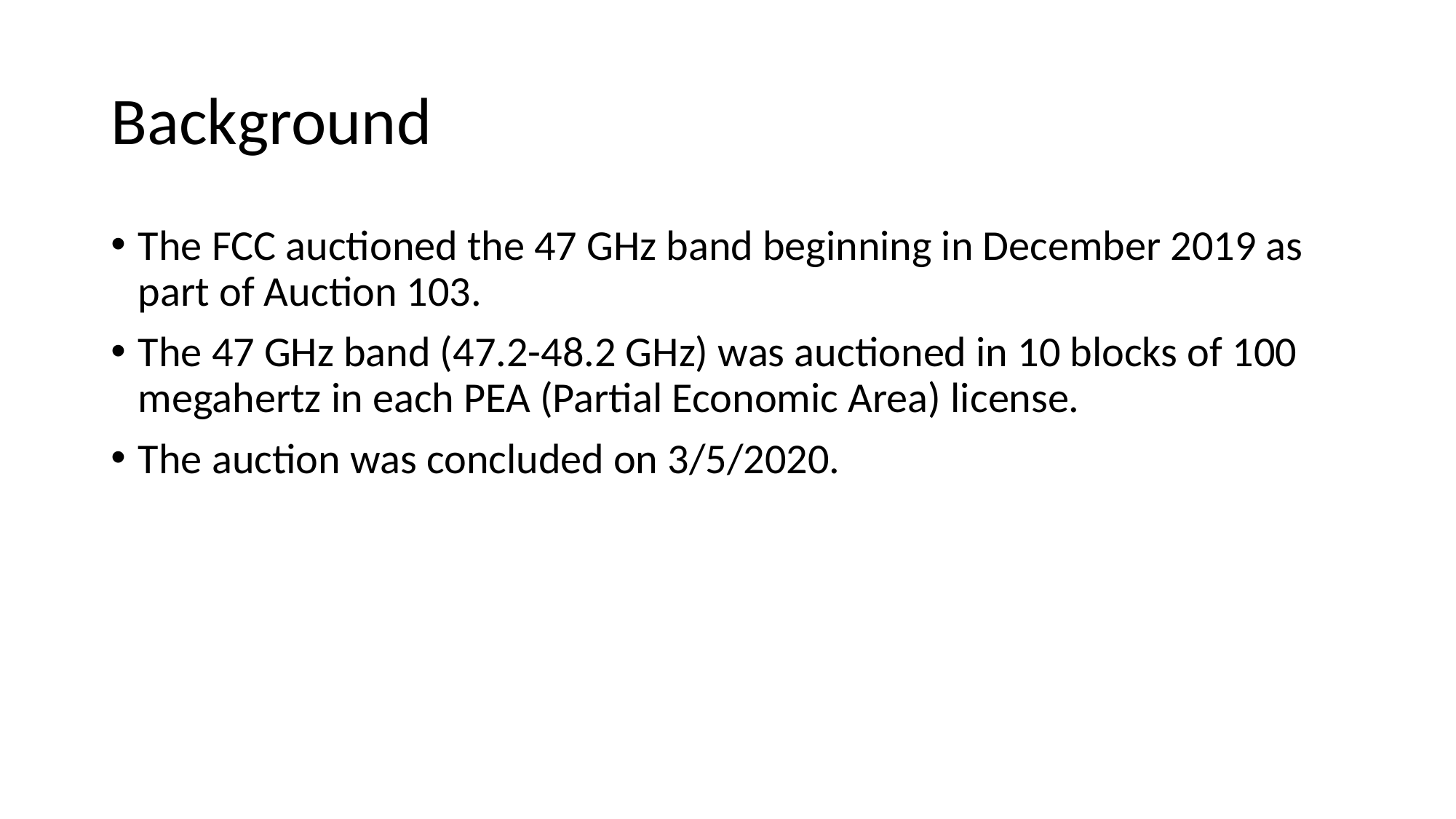

# Background
The FCC auctioned the 47 GHz band beginning in December 2019 as part of Auction 103.
The 47 GHz band (47.2-48.2 GHz) was auctioned in 10 blocks of 100 megahertz in each PEA (Partial Economic Area) license.
The auction was concluded on 3/5/2020.